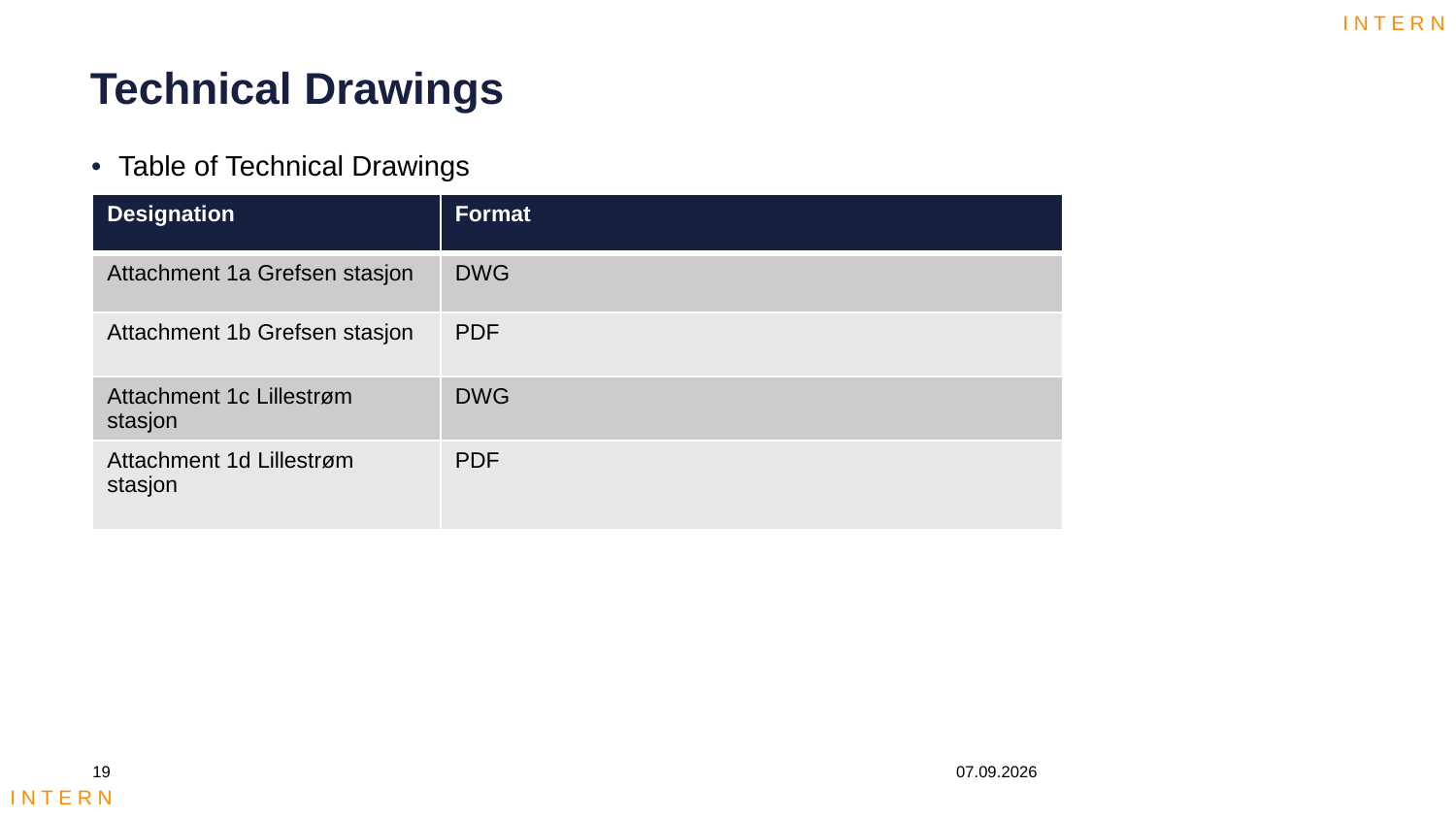

# Technical Drawings
Table of Technical Drawings
| Designation | Format |
| --- | --- |
| Attachment 1a Grefsen stasjon | DWG |
| Attachment 1b Grefsen stasjon | PDF |
| Attachment 1c Lillestrøm stasjon | DWG |
| Attachment 1d Lillestrøm stasjon | PDF |
19

07.09.2026